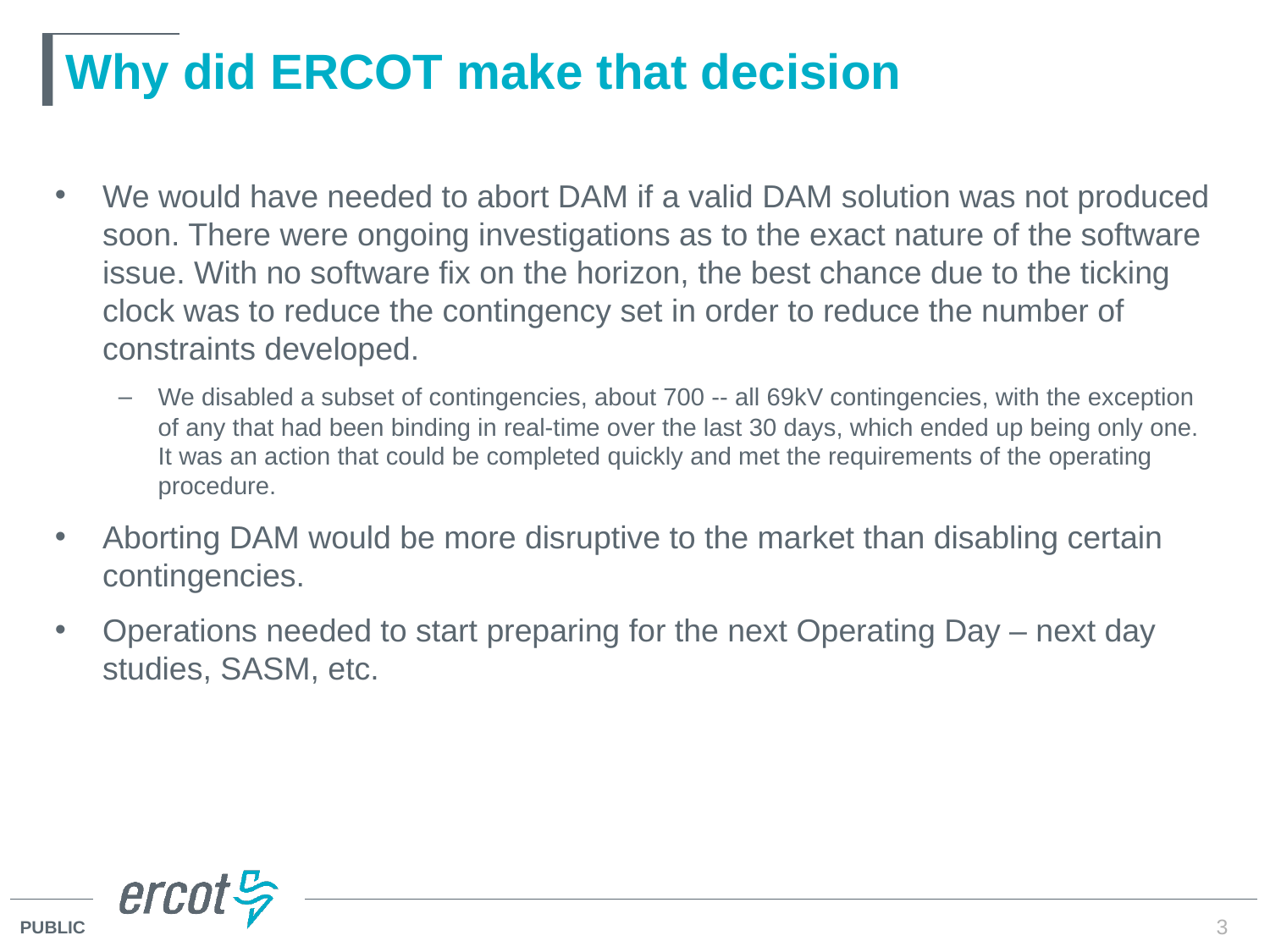

# Why did ERCOT make that decision
We would have needed to abort DAM if a valid DAM solution was not produced soon. There were ongoing investigations as to the exact nature of the software issue. With no software fix on the horizon, the best chance due to the ticking clock was to reduce the contingency set in order to reduce the number of constraints developed.
We disabled a subset of contingencies, about 700 -- all 69kV contingencies, with the exception of any that had been binding in real-time over the last 30 days, which ended up being only one. It was an action that could be completed quickly and met the requirements of the operating procedure.
Aborting DAM would be more disruptive to the market than disabling certain contingencies.
Operations needed to start preparing for the next Operating Day – next day studies, SASM, etc.

3